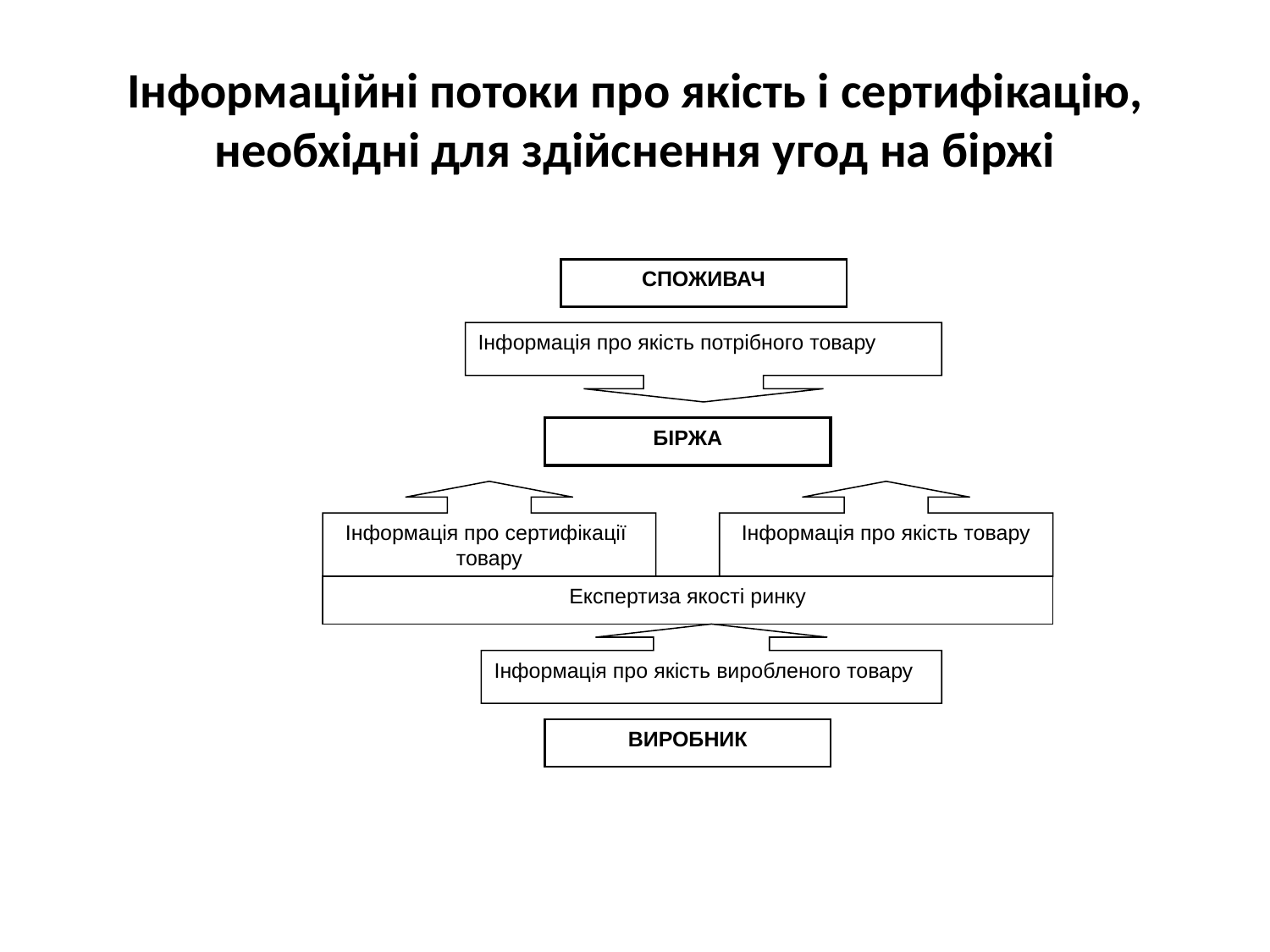

# Інформаційні потоки про якість і сертифікацію, необхідні для здійснення угод на біржі

СПОЖИВАЧ
Інформація про якість потрібного товару
БІРЖА
Інформація про сертифікації  товару

Інформація про якість товару

Експертиза якості ринку
Інформація про якість виробленого товару

ВИРОБНИК